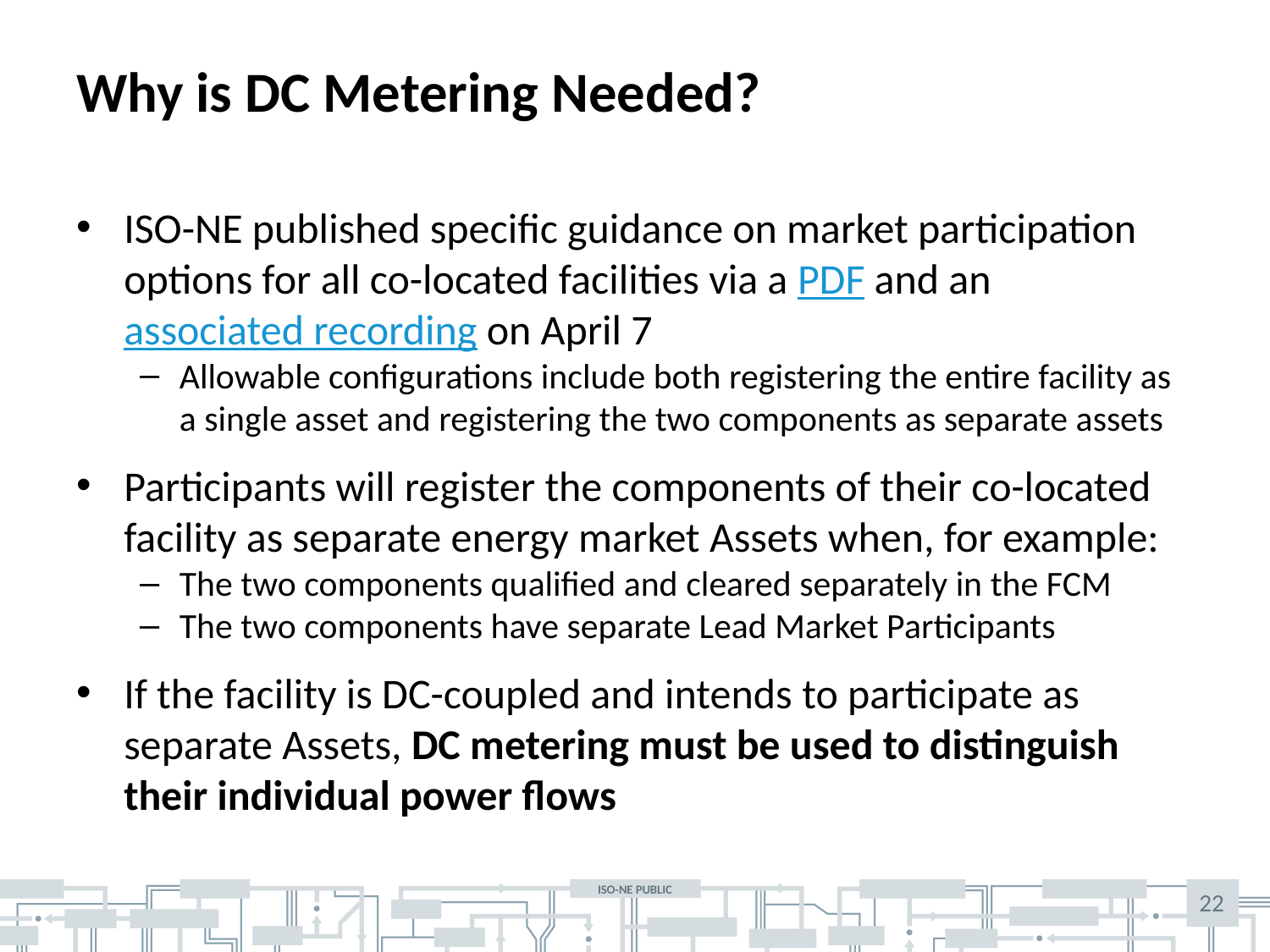

# Why is DC Metering Needed?
ISO-NE published specific guidance on market participation options for all co-located facilities via a PDF and an associated recording on April 7
Allowable configurations include both registering the entire facility as a single asset and registering the two components as separate assets
Participants will register the components of their co-located facility as separate energy market Assets when, for example:
The two components qualified and cleared separately in the FCM
The two components have separate Lead Market Participants
If the facility is DC-coupled and intends to participate as separate Assets, DC metering must be used to distinguish their individual power flows

22